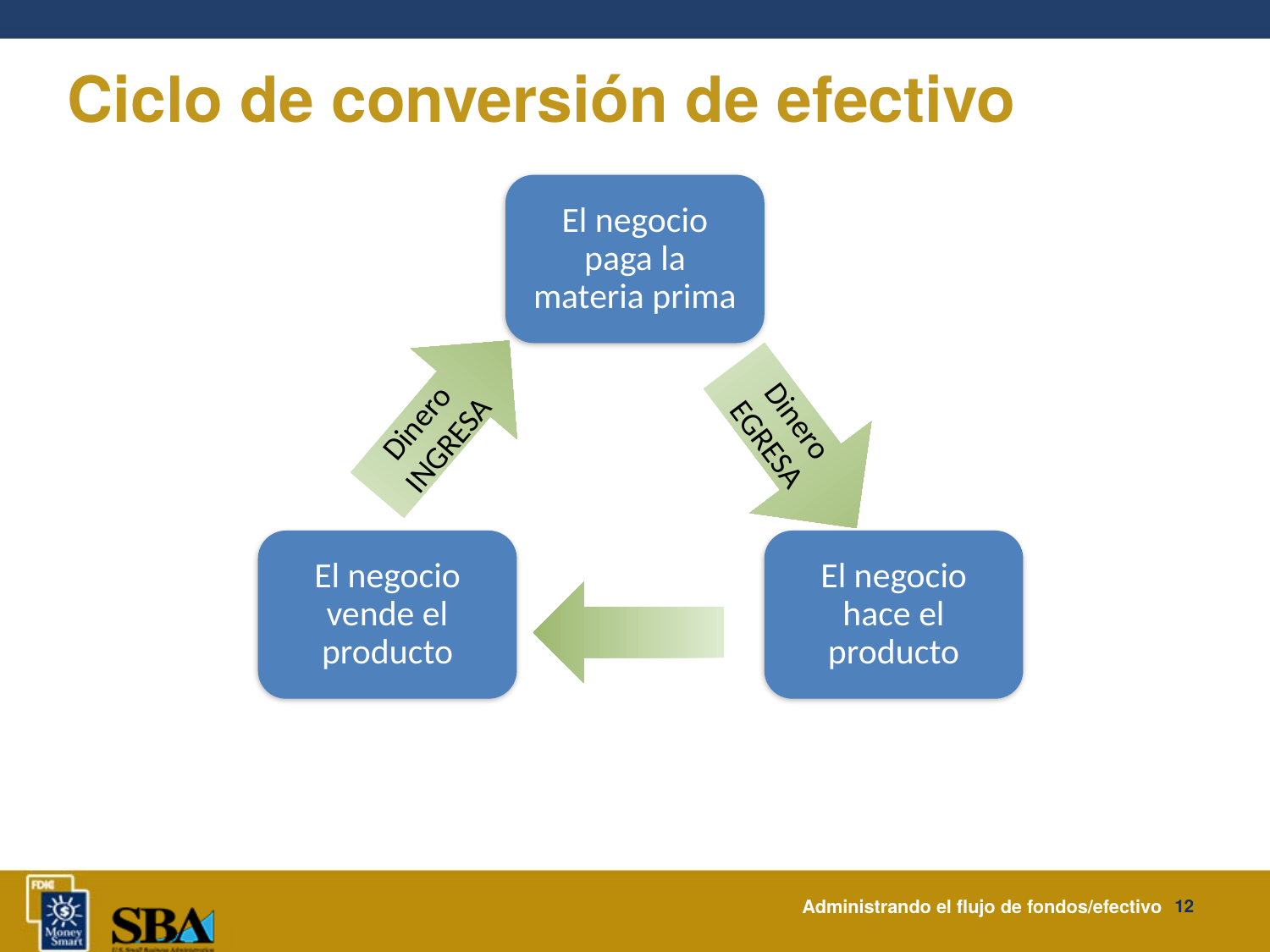

# Ciclo de conversión de efectivo
El negocio paga la materia prima
Dinero
INGRESA
Dinero EGRESA
El negocio hace el producto
El negocio vende el producto